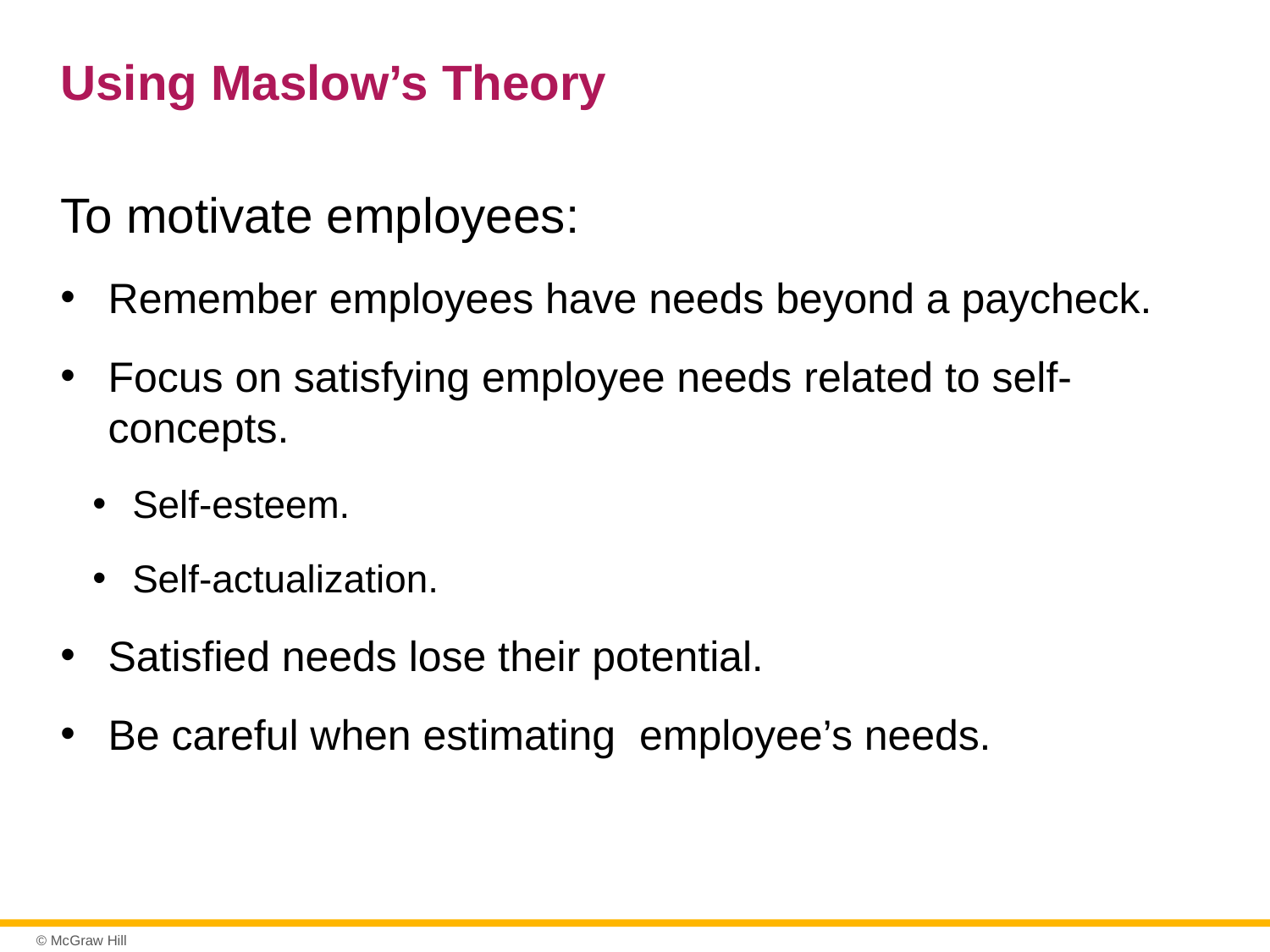

# Using Maslow’s Theory
To motivate employees:
Remember employees have needs beyond a paycheck.
Focus on satisfying employee needs related to self-concepts.
Self-esteem.
Self-actualization.
Satisfied needs lose their potential.
Be careful when estimating  employee’s needs.